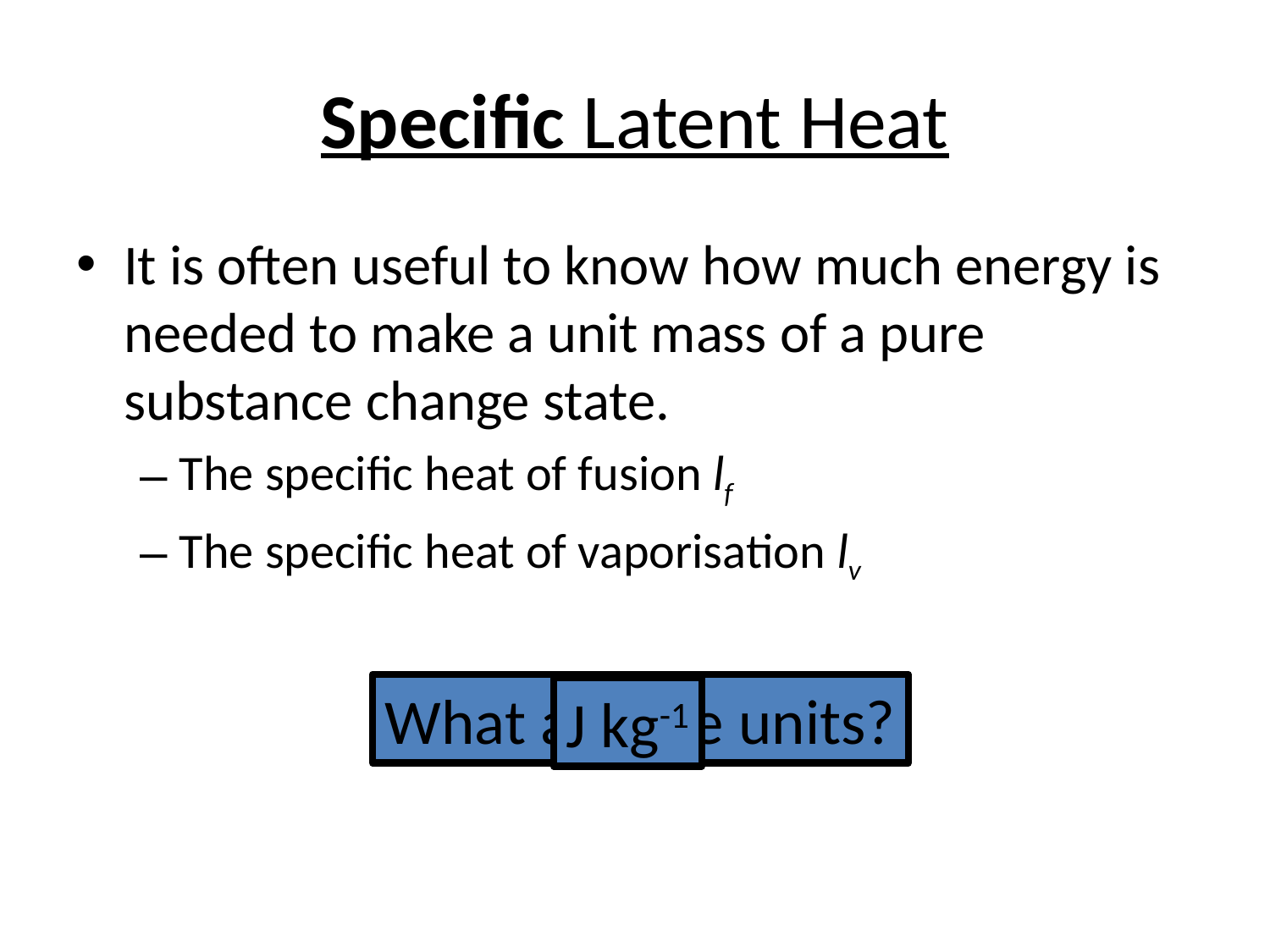

# Specific Latent Heat
It is often useful to know how much energy is needed to make a unit mass of a pure substance change state.
The specific heat of fusion lf
The specific heat of vaporisation lv
What are the units?
J kg-1